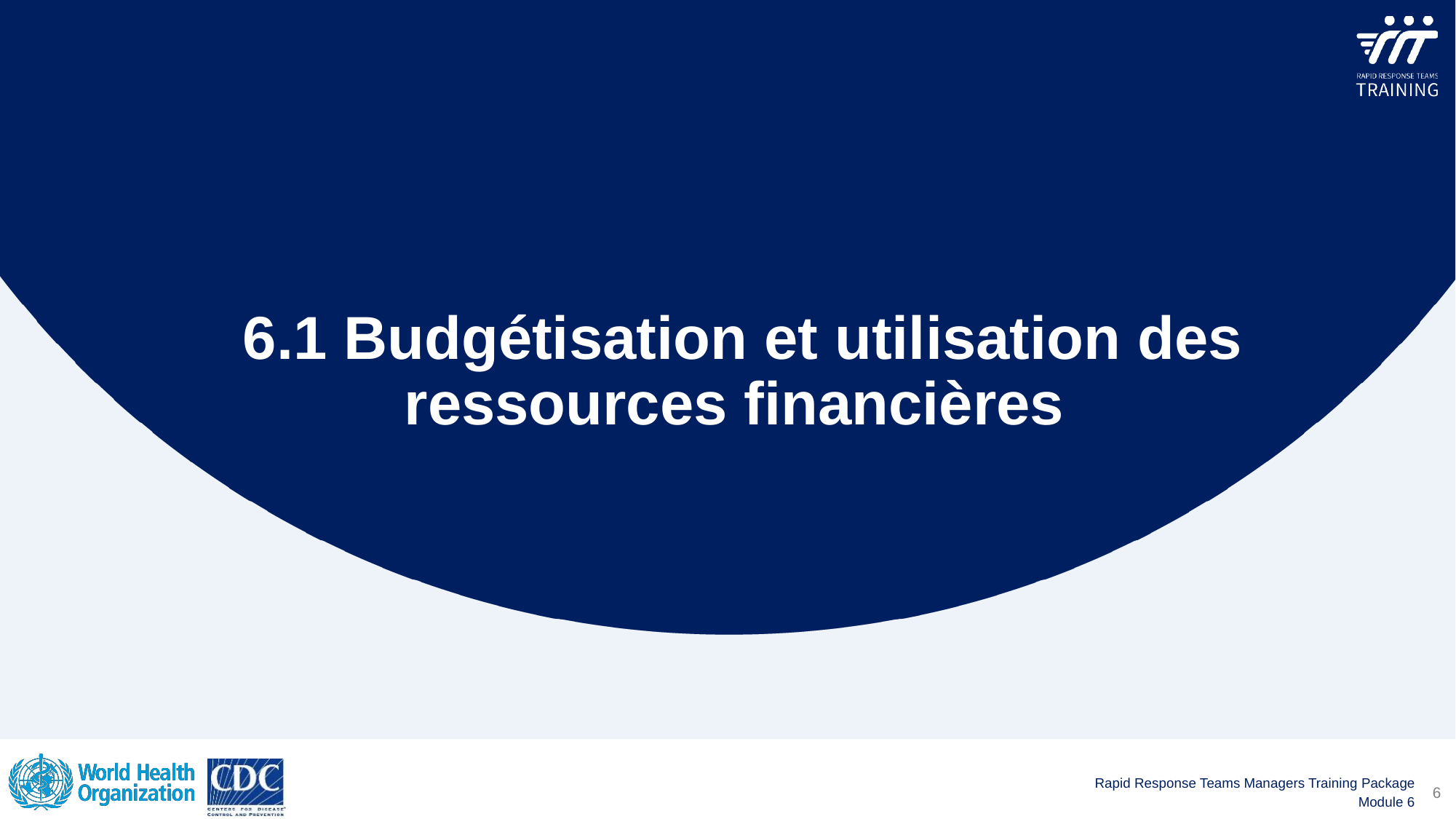

6.1 Budgétisation et utilisation des ressources financières
6